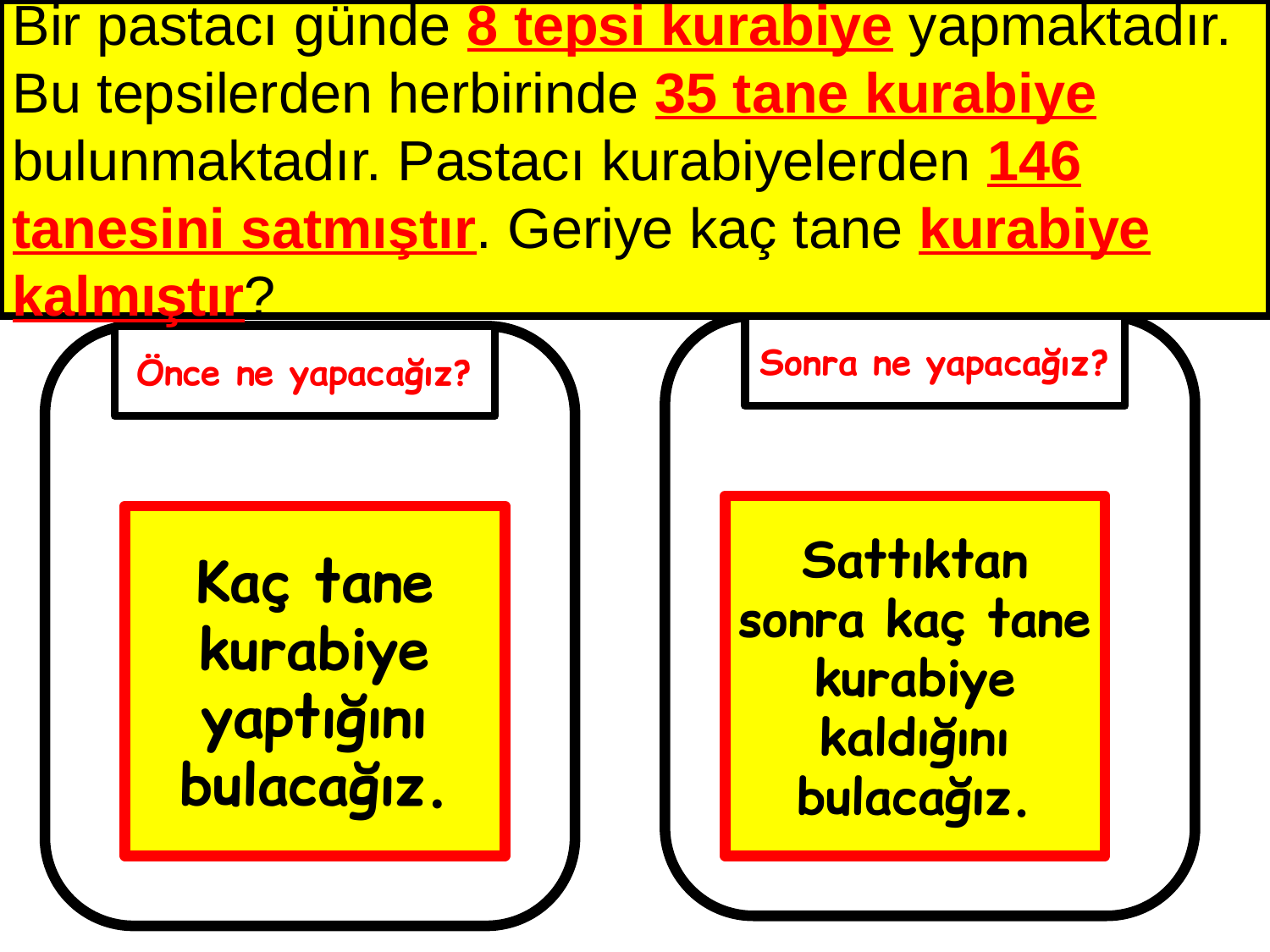

Bir pastacı günde 8 tepsi kurabiye yapmaktadır. Bu tepsilerden herbirinde 35 tane kurabiye bulunmaktadır. Pastacı kurabiyelerden 146 tanesini satmıştır. Geriye kaç tane kurabiye kalmıştır?

Sonra ne yapacağız?

Önce ne yapacağız?
Sattıktan sonra kaç tane kurabiye kaldığını bulacağız.
Kaç tane kurabiye yaptığını bulacağız.